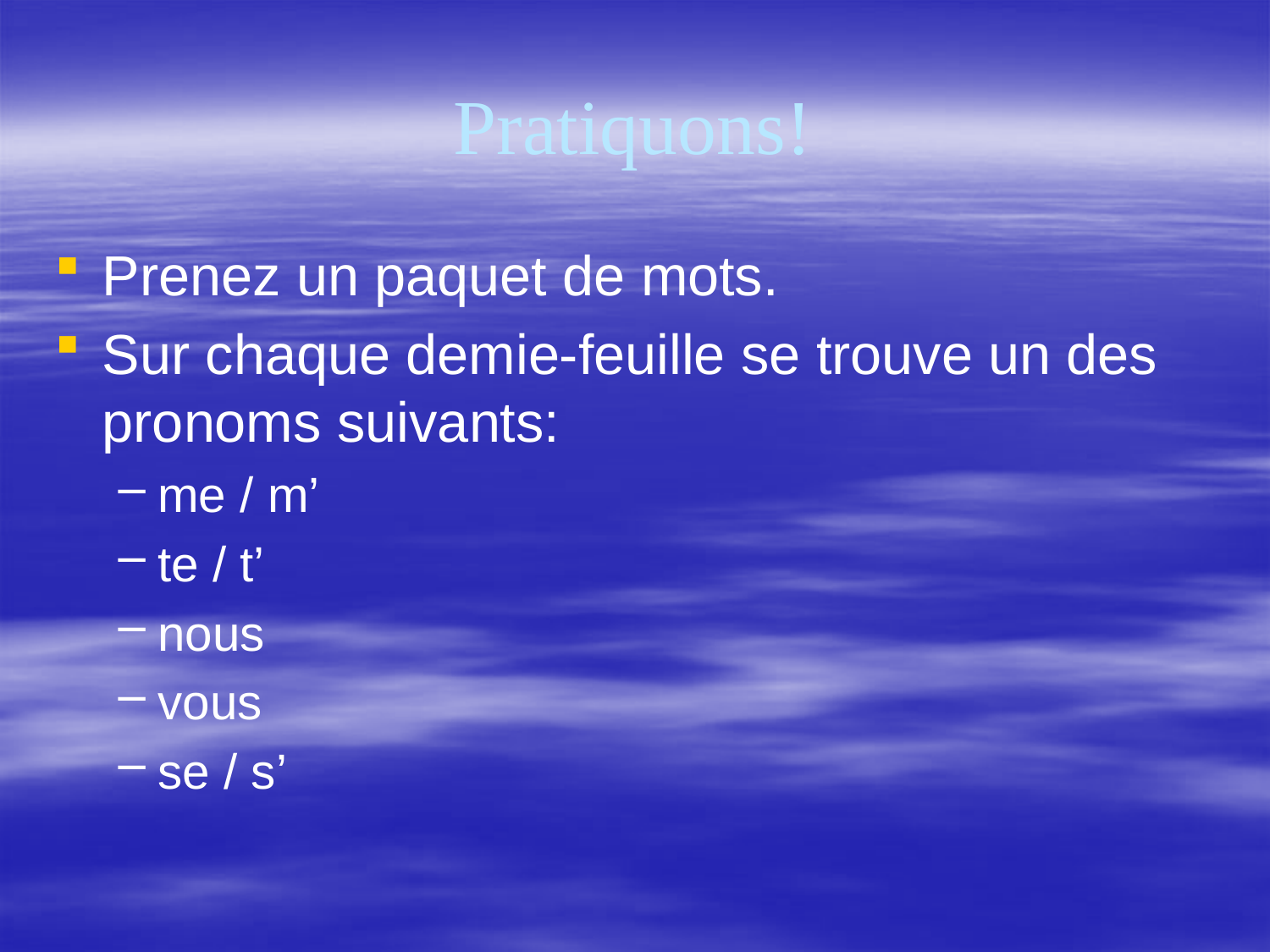

# Pratiquons!
Prenez un paquet de mots.
Sur chaque demie-feuille se trouve un des pronoms suivants:
me / m’
te / t’
nous
vous
se / s’